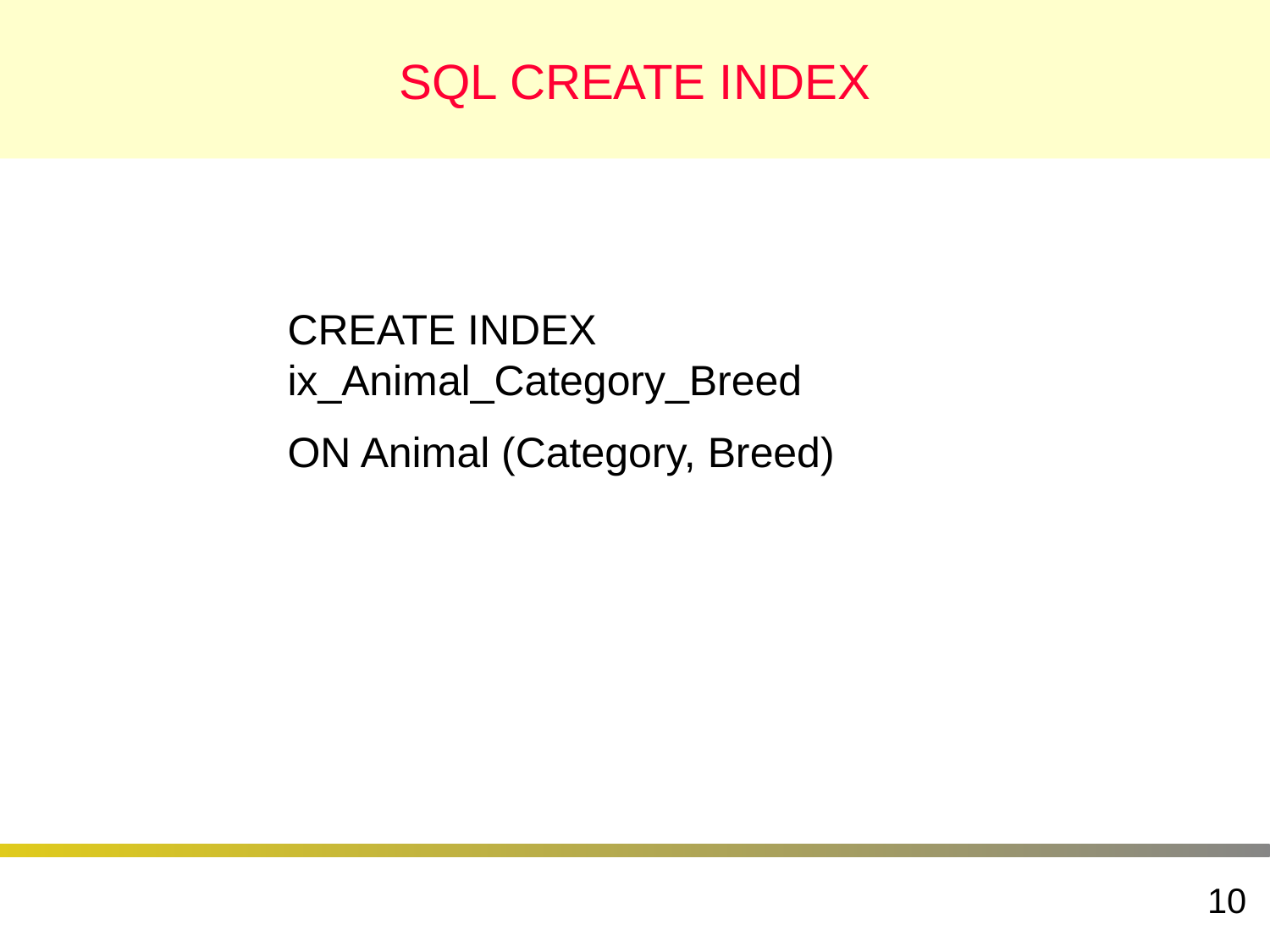

# SQL CREATE INDEX
CREATE INDEX ix_Animal_Category_Breed
ON Animal (Category, Breed)
10